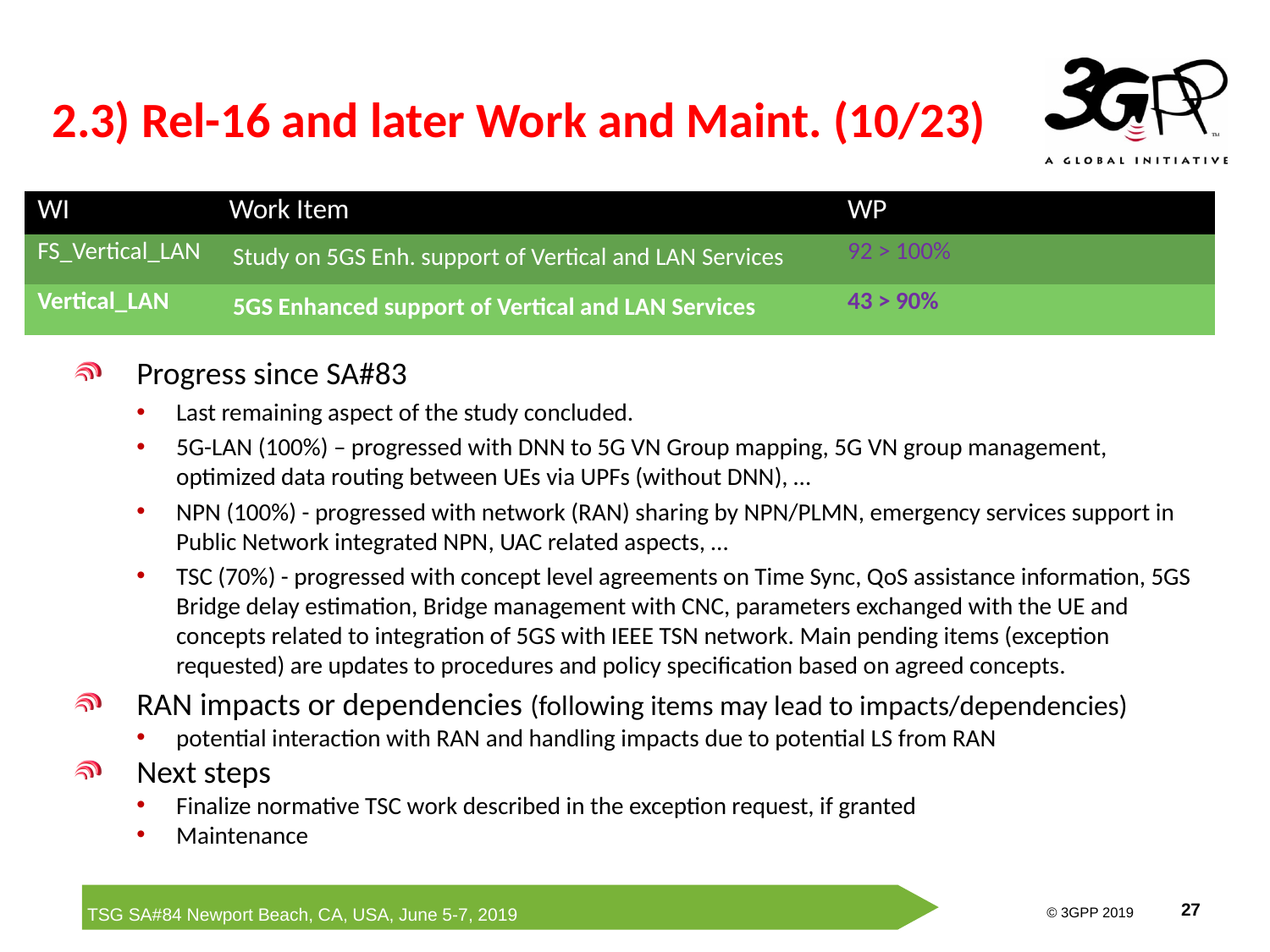

# 2.3) Rel-16 and later Work and Maint. (10/23)
| WI | Work Item | WP |  |  |
| --- | --- | --- | --- | --- |
| FS\_Vertical\_LAN | Study on 5GS Enh. support of Vertical and LAN Services | 92 > 100% |  |  |
| Vertical\_LAN | 5GS Enhanced support of Vertical and LAN Services | 43 > 90% |  |  |
Progress since SA#83
Last remaining aspect of the study concluded.
5G-LAN (100%) – progressed with DNN to 5G VN Group mapping, 5G VN group management, optimized data routing between UEs via UPFs (without DNN), …
NPN (100%) - progressed with network (RAN) sharing by NPN/PLMN, emergency services support in Public Network integrated NPN, UAC related aspects, …
TSC (70%) - progressed with concept level agreements on Time Sync, QoS assistance information, 5GS Bridge delay estimation, Bridge management with CNC, parameters exchanged with the UE and concepts related to integration of 5GS with IEEE TSN network. Main pending items (exception requested) are updates to procedures and policy specification based on agreed concepts.
RAN impacts or dependencies (following items may lead to impacts/dependencies)
potential interaction with RAN and handling impacts due to potential LS from RAN
Next steps
Finalize normative TSC work described in the exception request, if granted
Maintenance